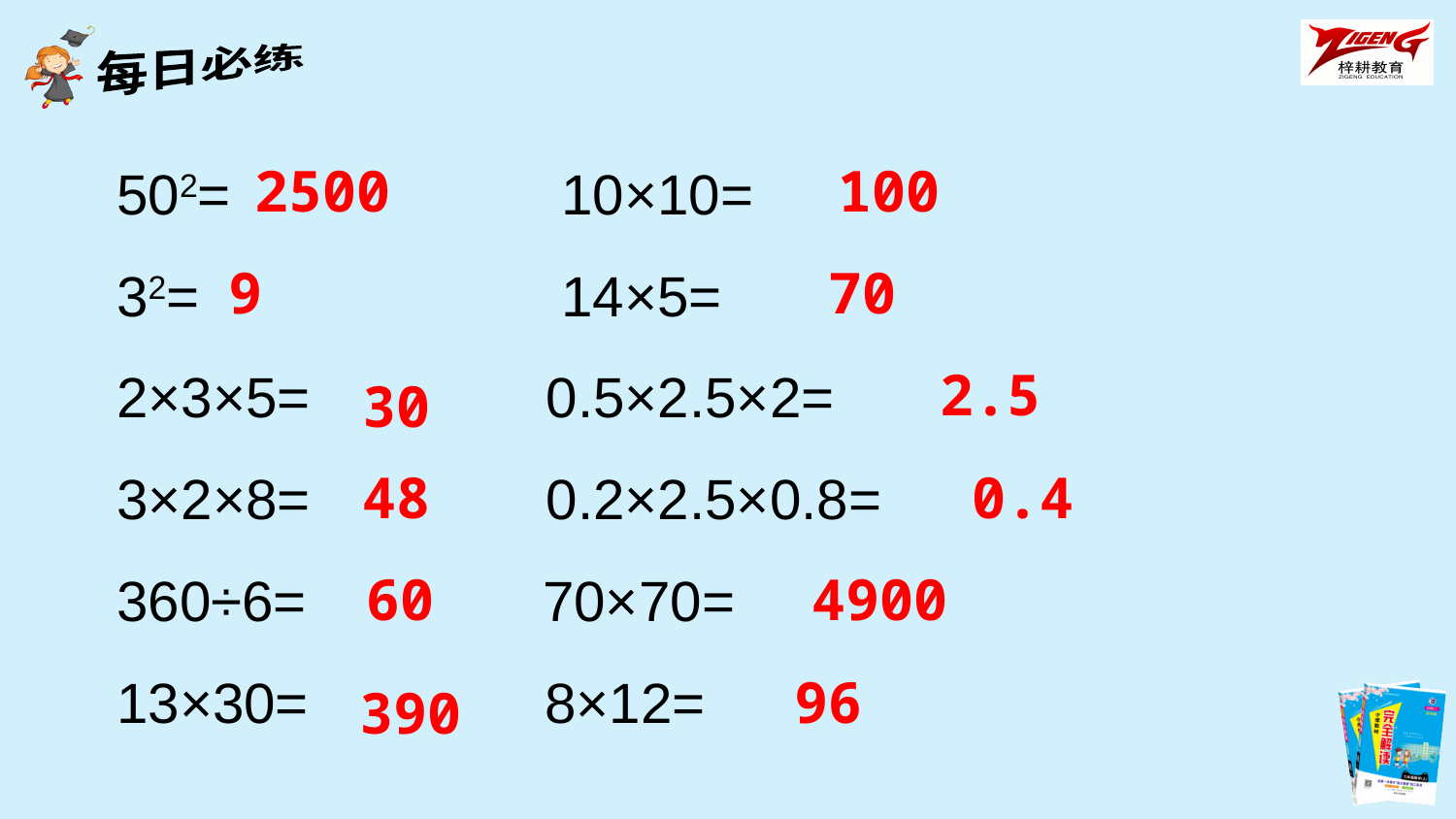

2500
100
502=                     10×10=
32=                       14×5=
2×3×5=               0.5×2.5×2=
3×2×8=               0.2×2.5×0.8=
360÷6=               70×70=
13×30=               8×12=
9
70
2.5
30
48
0.4
60
4900
96
390